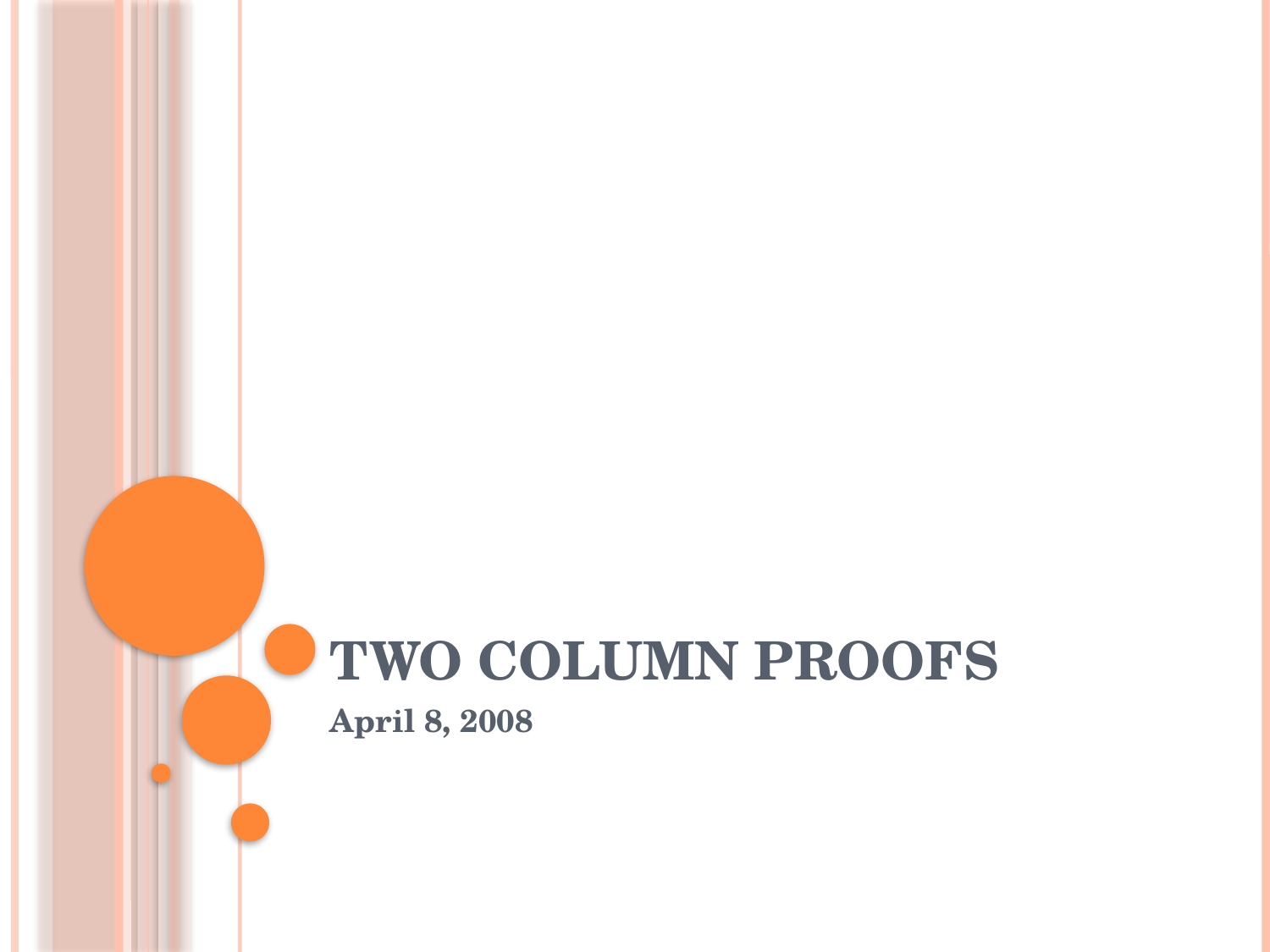

# Two column proofs
April 8, 2008